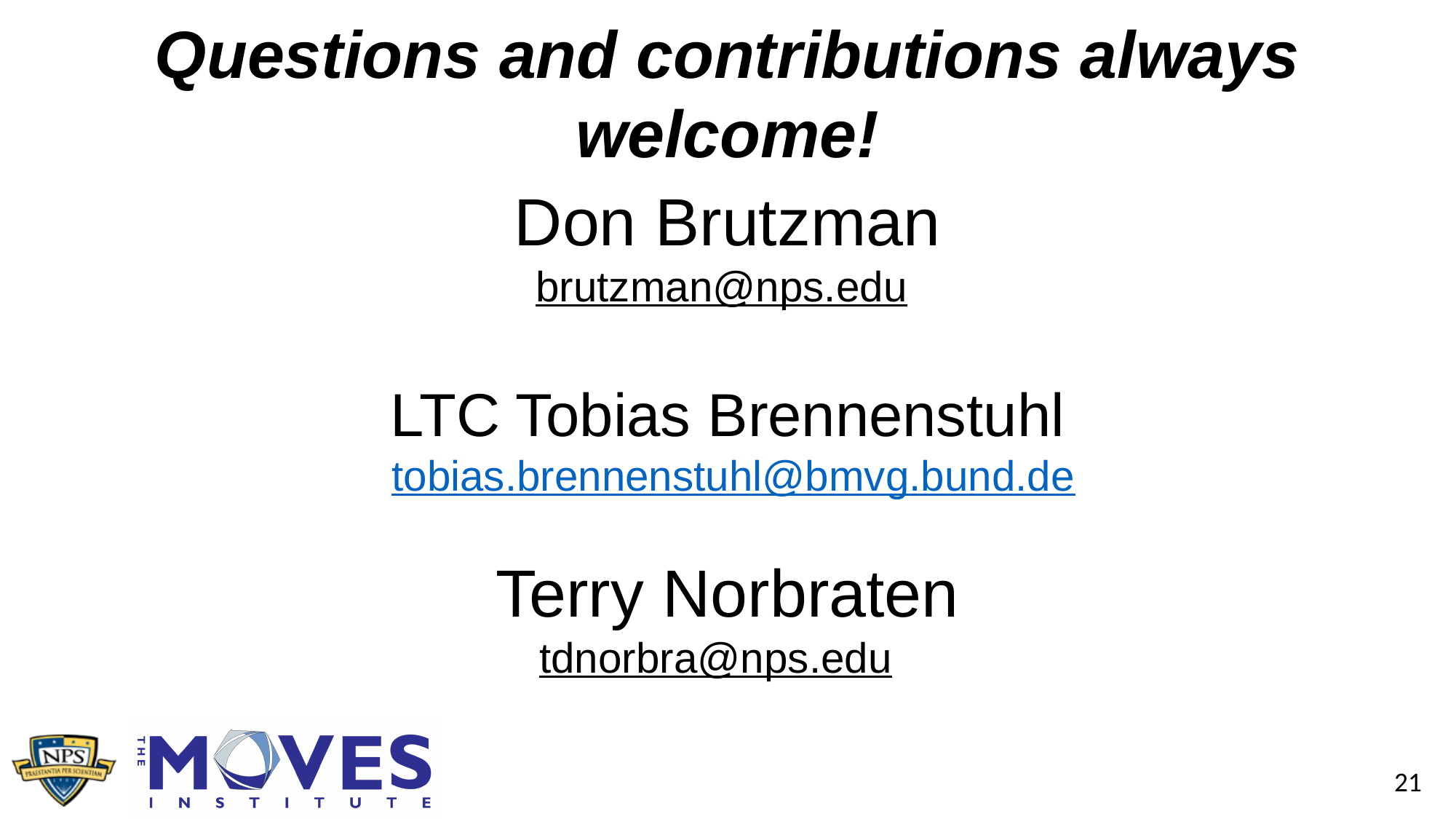

Questions and contributions always welcome!
Don Brutzman
brutzman@nps.edu

LTC Tobias Brennenstuhl
 tobias.brennenstuhl@bmvg.bund.de

Terry Norbraten
tdnorbra@nps.edu

21